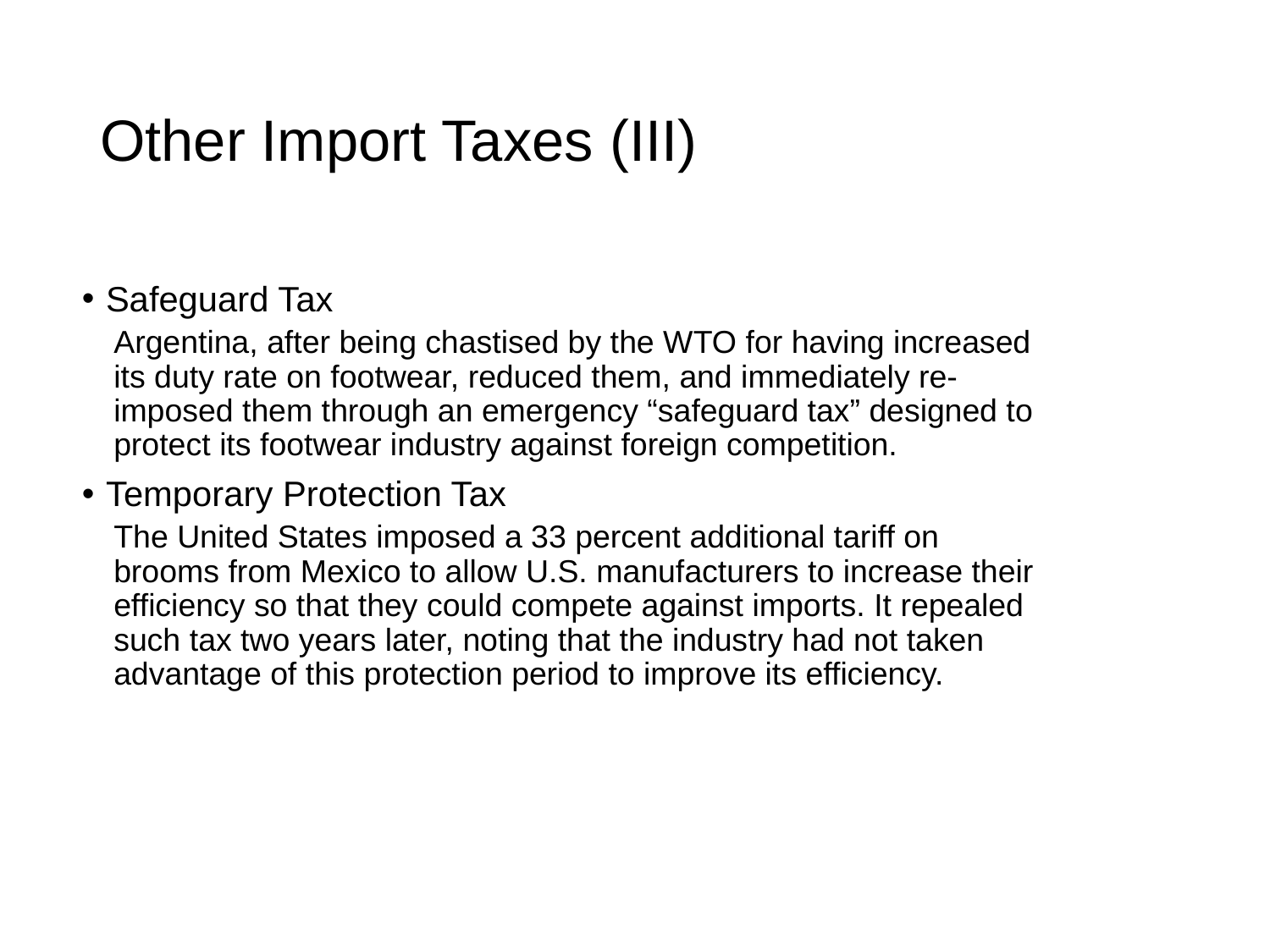

# Other Import Taxes (III)
Safeguard Tax
Argentina, after being chastised by the WTO for having increased its duty rate on footwear, reduced them, and immediately re-imposed them through an emergency “safeguard tax” designed to protect its footwear industry against foreign competition.
Temporary Protection Tax
The United States imposed a 33 percent additional tariff on brooms from Mexico to allow U.S. manufacturers to increase their efficiency so that they could compete against imports. It repealed such tax two years later, noting that the industry had not taken advantage of this protection period to improve its efficiency.